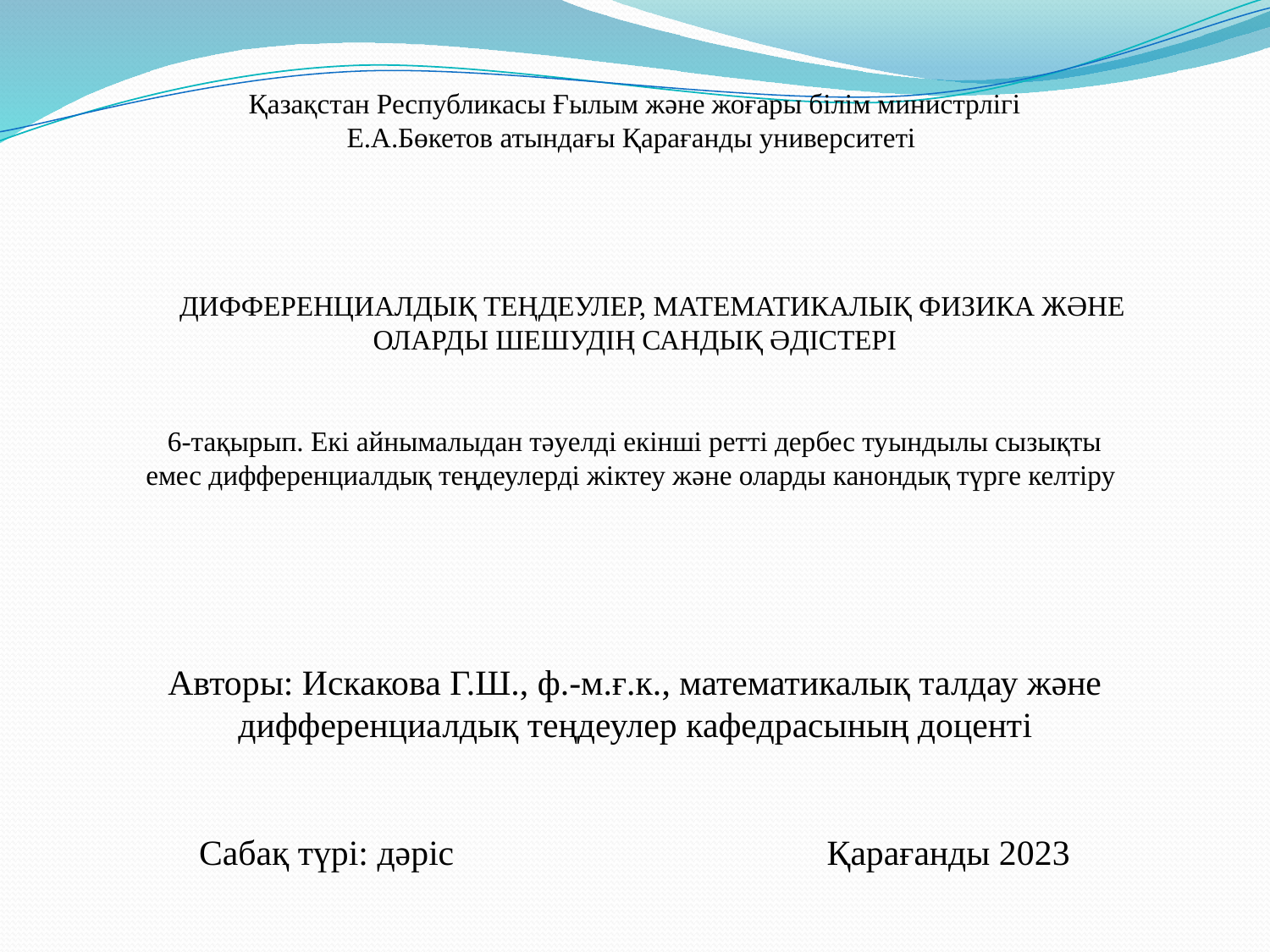

Қазақстан Республикасы Ғылым және жоғары білім министрлігі
Е.А.Бөкетов атындағы Қарағанды университеті

     ДИФФЕРЕНЦИАЛДЫҚ ТЕҢДЕУЛЕР, МАТЕМАТИКАЛЫҚ ФИЗИКА ЖӘНЕ ОЛАРДЫ ШЕШУДІҢ САНДЫҚ ӘДІСТЕРІ

6-тақырып. Екі айнымалыдан тәуелді екінші ретті дербес туындылы сызықты емес дифференциалдық теңдеулерді жіктеу және оларды канондық түрге келтіру

Авторы: Искакова Г.Ш., ф.-м.ғ.к., математикалық талдау және дифференциалдық теңдеулер кафедрасының доценті

Сабақ түрі: дәріс                                          Қарағанды 2023